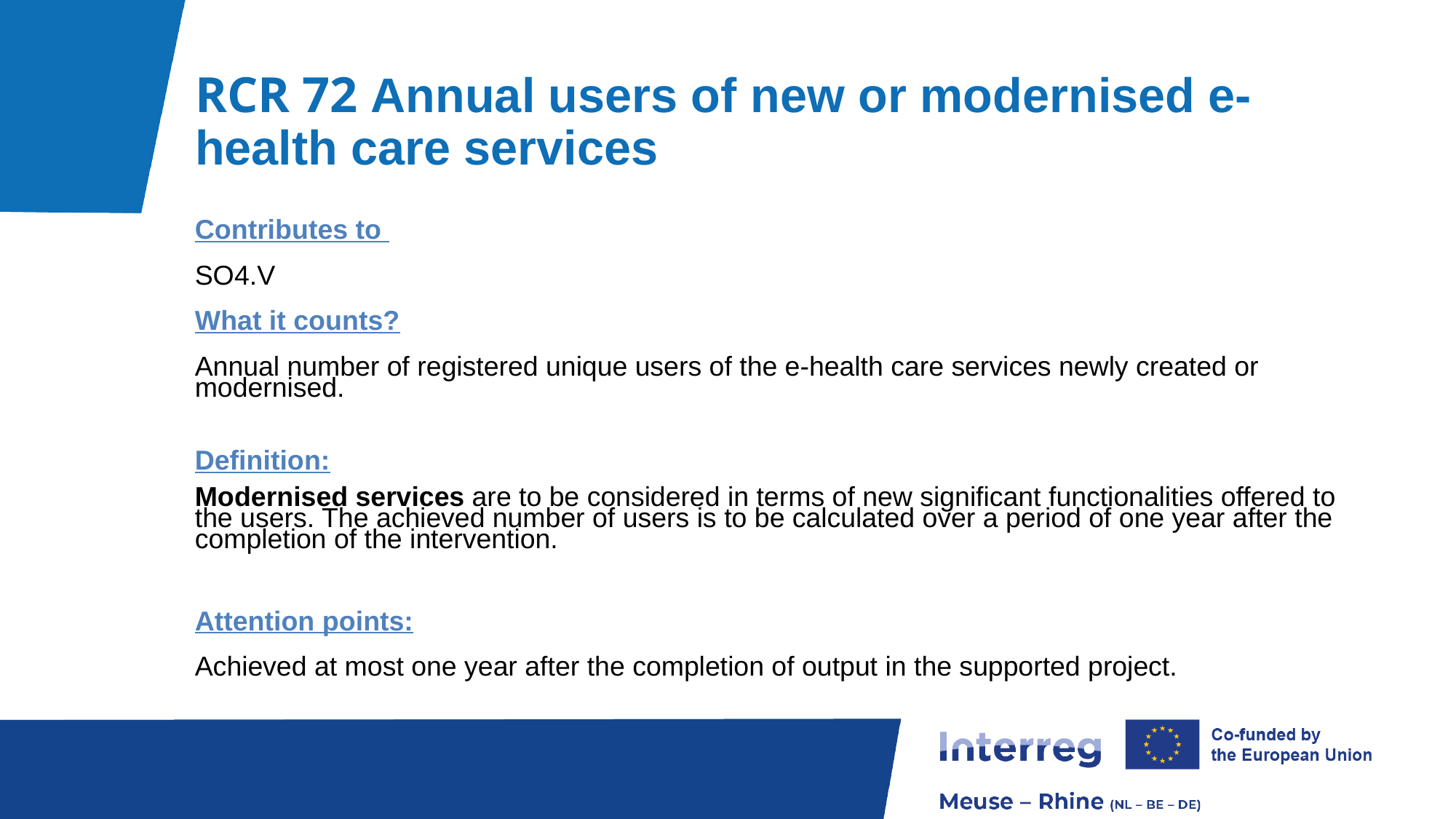

# RCR 72 Annual users of new or modernised e-health care services
Contributes to
SO4.V
What it counts?
Annual number of registered unique users of the e-health care services newly created or modernised.

Definition:
Modernised services are to be considered in terms of new significant functionalities offered to the users. The achieved number of users is to be calculated over a period of one year after the completion of the intervention.

Attention points:
Achieved at most one year after the completion of output in the supported project.